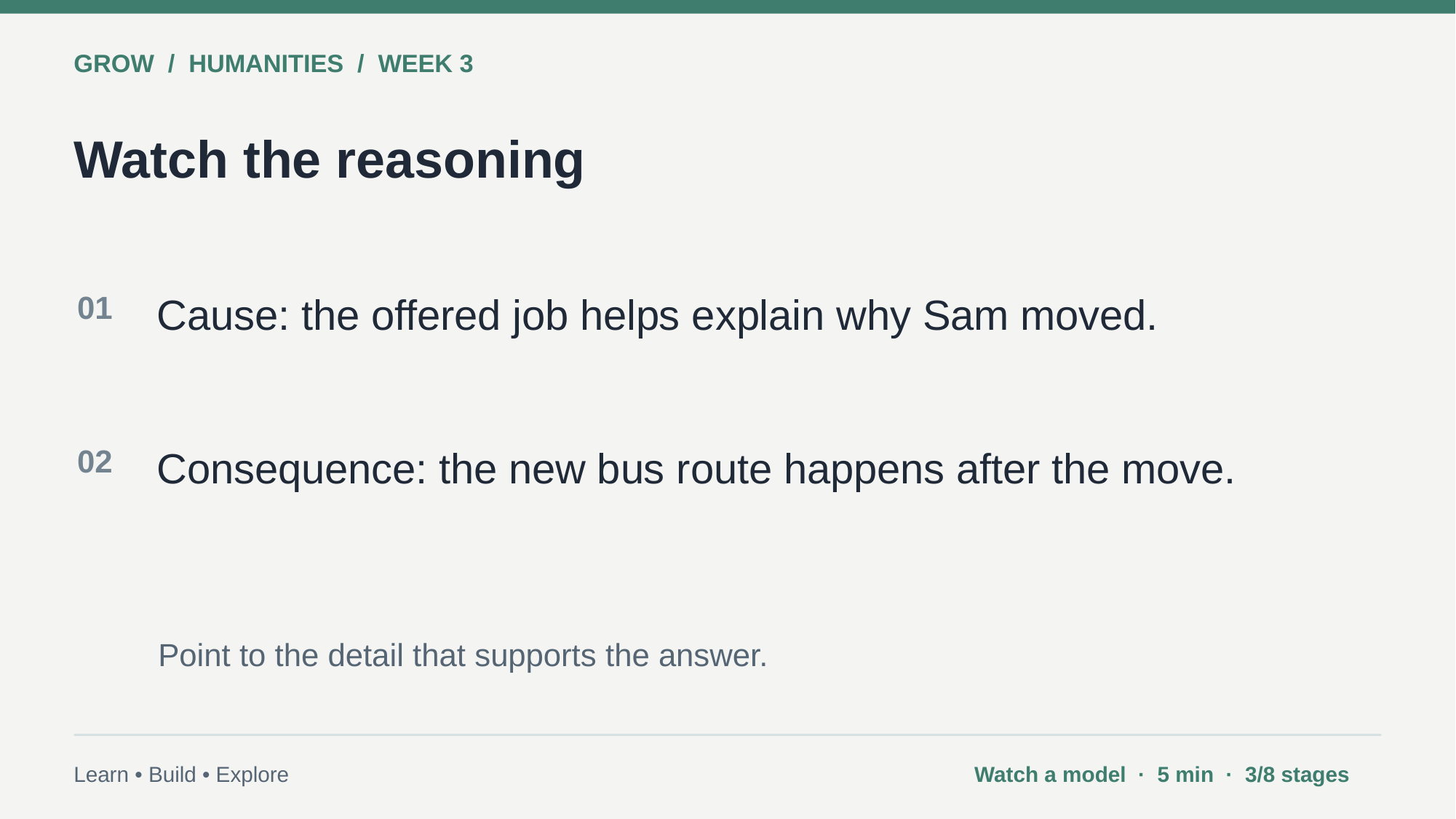

GROW  /  HUMANITIES  /  WEEK 3
Watch the reasoning
01
Cause: the offered job helps explain why Sam moved.
02
Consequence: the new bus route happens after the move.
Point to the detail that supports the answer.

Learn • Build • Explore
Watch a model  ·  5 min  ·  3/8 stages